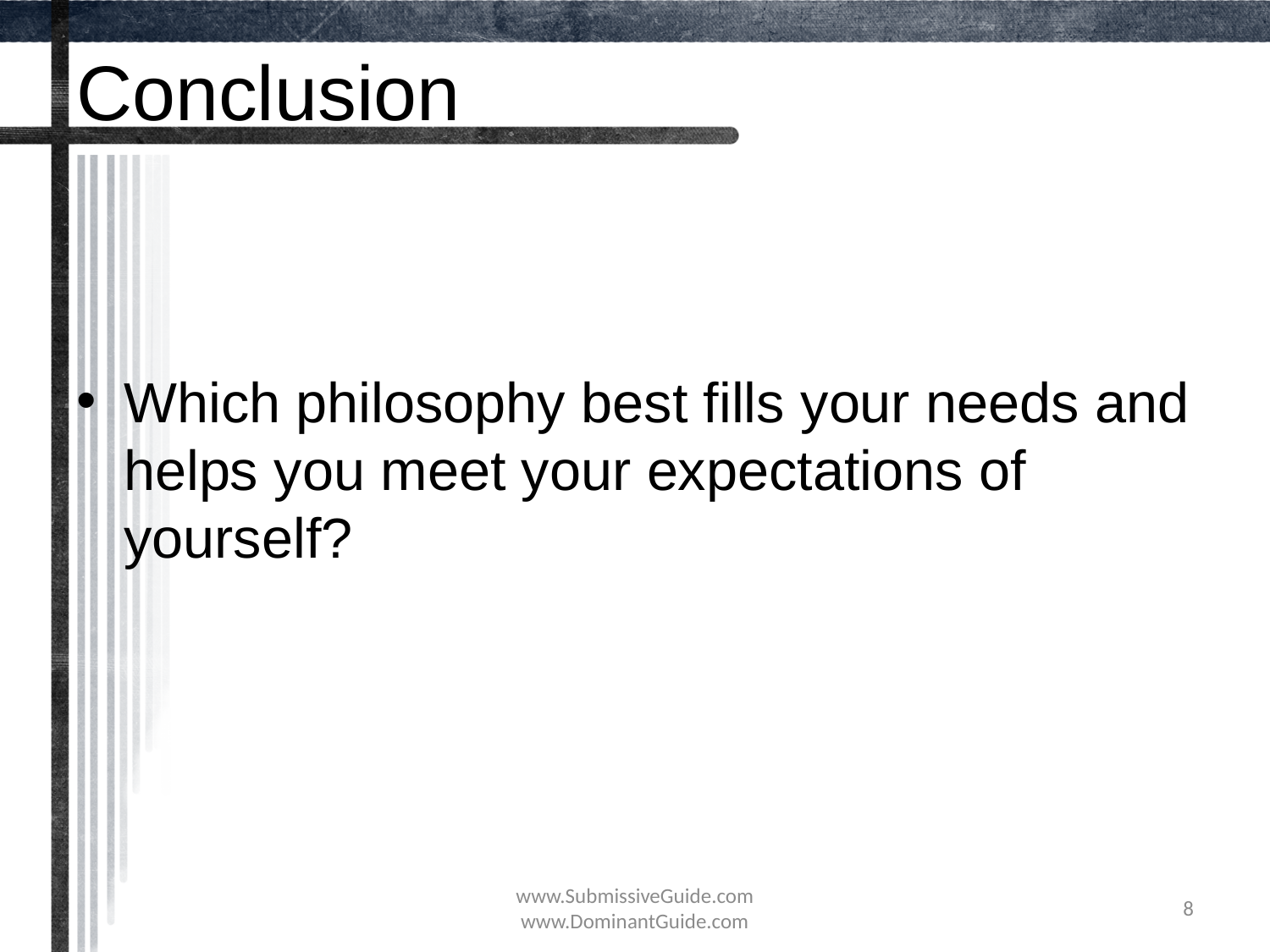

# Conclusion
Which philosophy best fills your needs and helps you meet your expectations of yourself?
www.SubmissiveGuide.com
www.DominantGuide.com
8